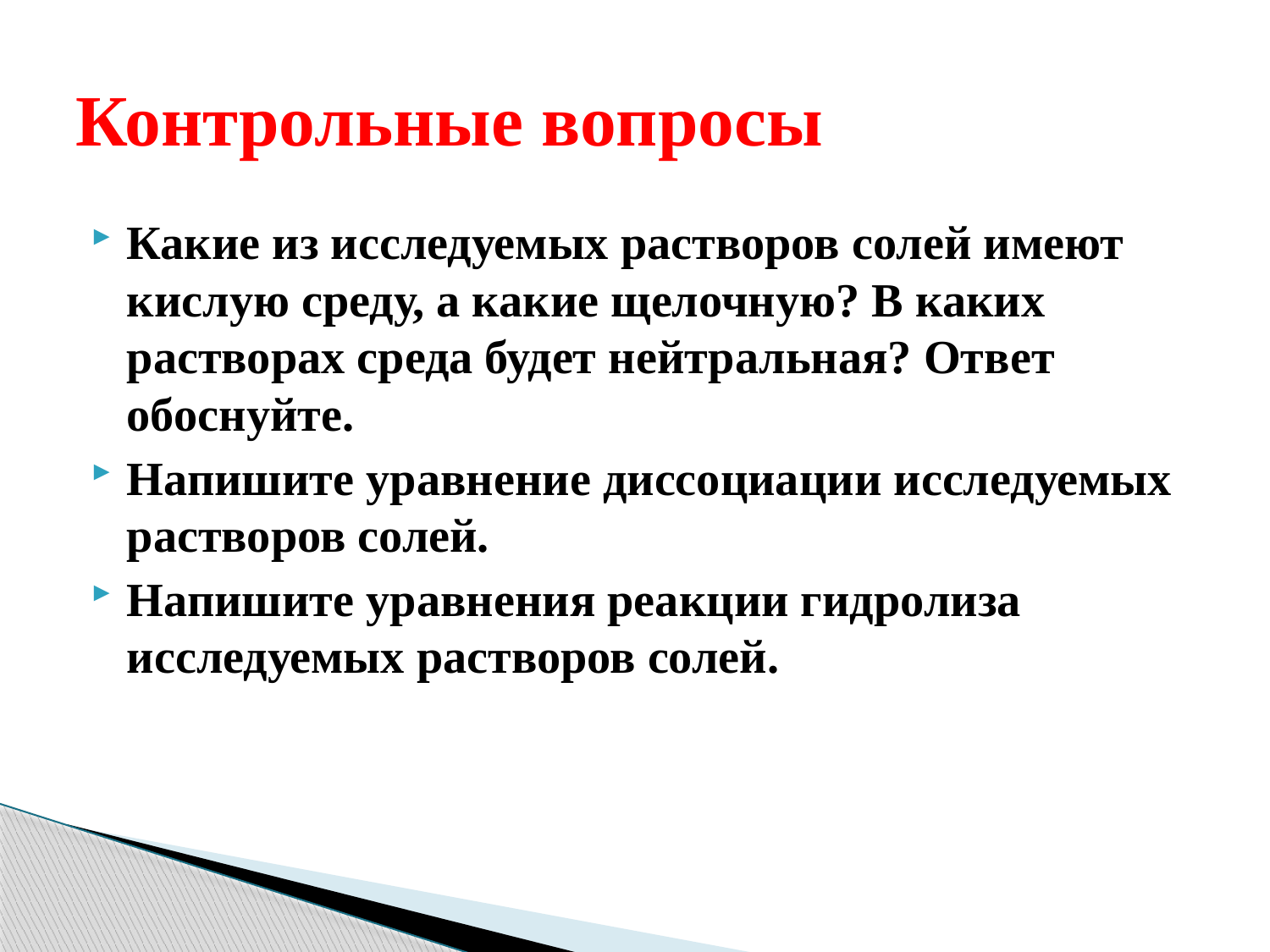

# Контрольные вопросы
Какие из исследуемых растворов солей имеют кислую среду, а какие щелочную? В каких растворах среда будет нейтральная? Ответ обоснуйте.
Напишите уравнение диссоциации исследуемых растворов солей.
Напишите уравнения реакции гидролиза исследуемых растворов солей.